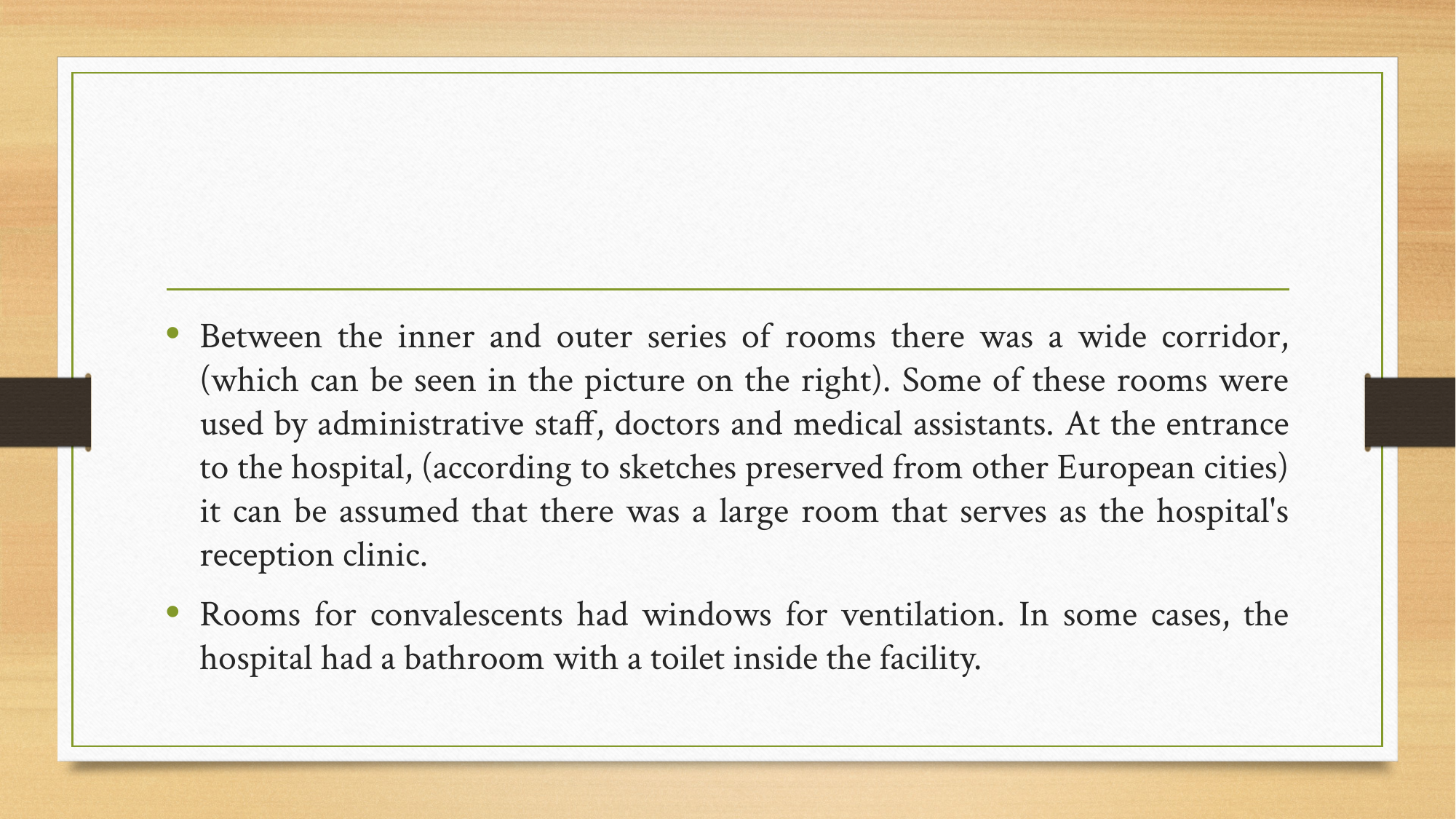

Between the inner and outer series of rooms there was a wide corridor, (which can be seen in the picture on the right). Some of these rooms were used by administrative staff, doctors and medical assistants. At the entrance to the hospital, (according to sketches preserved from other European cities) it can be assumed that there was a large room that serves as the hospital's reception clinic.
Rooms for convalescents had windows for ventilation. In some cases, the hospital had a bathroom with a toilet inside the facility.